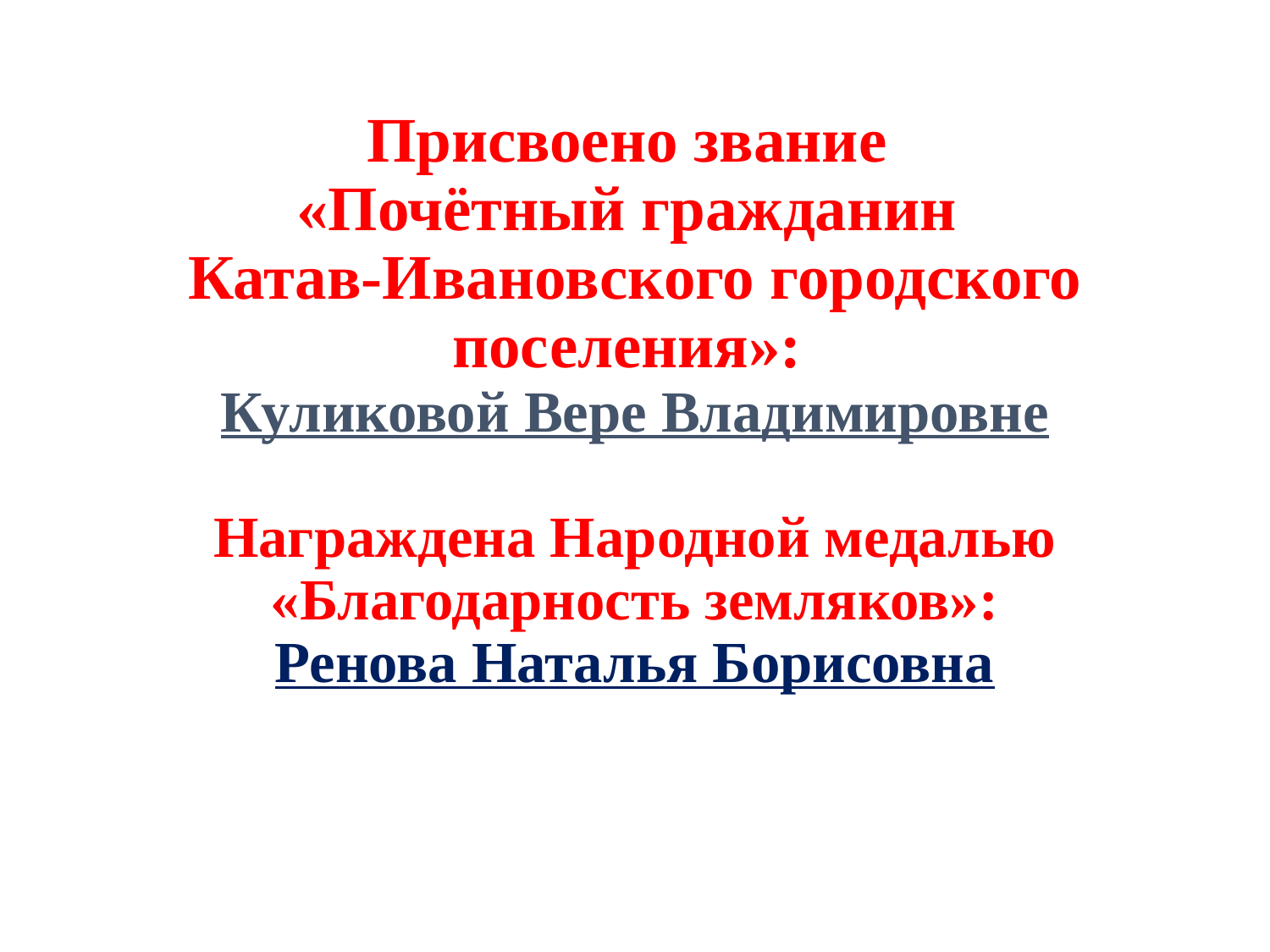

# Присвоено звание «Почётный гражданин Катав-Ивановского городского поселения»: Куликовой Вере Владимировне Награждена Народной медалью «Благодарность земляков»: Ренова Наталья Борисовна